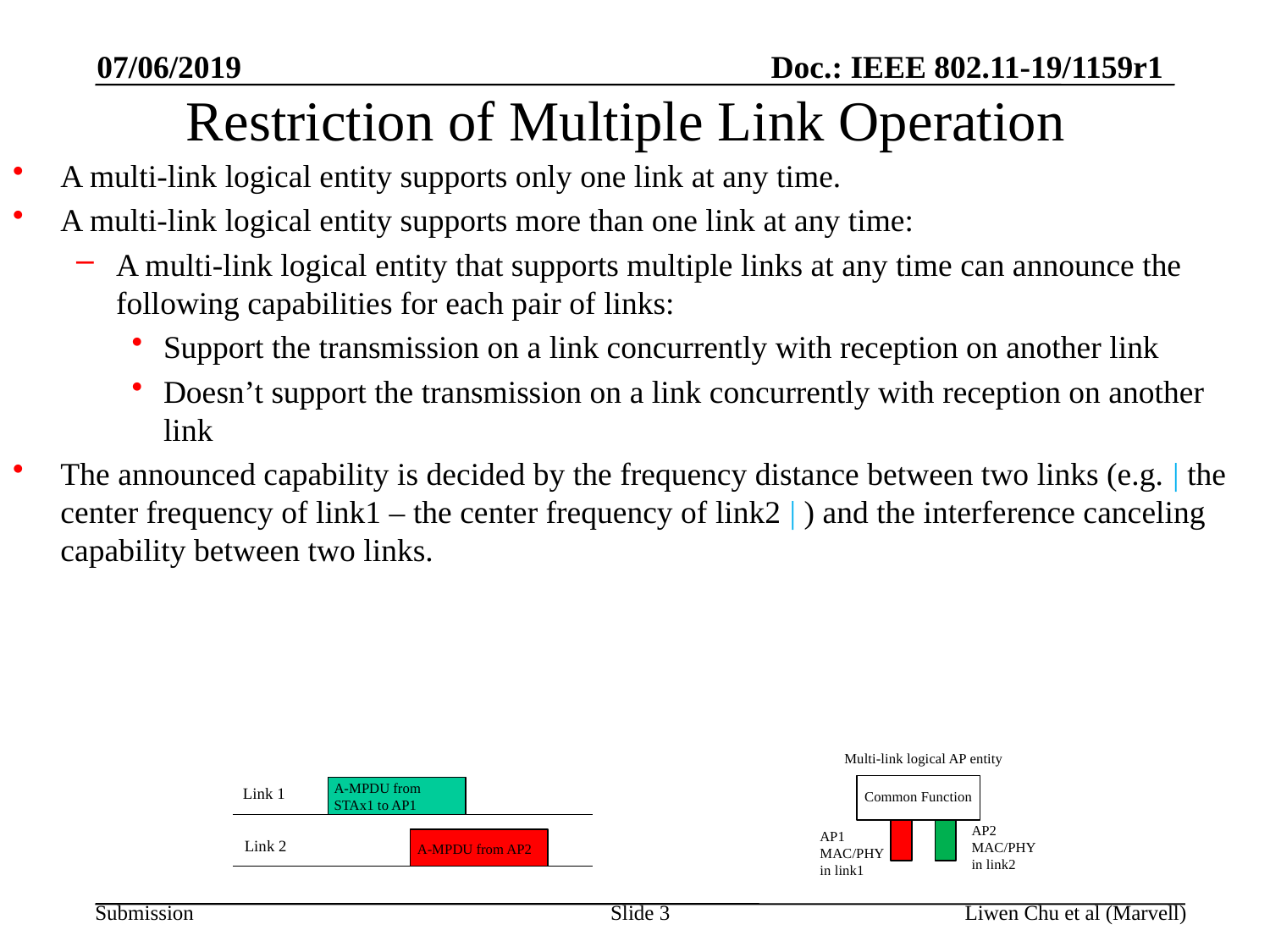

07/06/2019
# Restriction of Multiple Link Operation
A multi-link logical entity supports only one link at any time.
A multi-link logical entity supports more than one link at any time:
A multi-link logical entity that supports multiple links at any time can announce the following capabilities for each pair of links:
Support the transmission on a link concurrently with reception on another link
Doesn’t support the transmission on a link concurrently with reception on another link
The announced capability is decided by the frequency distance between two links (e.g. | the center frequency of link1 – the center frequency of link2 | ) and the interference canceling capability between two links.

Multi-link logical AP entity
A-MPDU from STAx1 to AP1

Link 1

Common Function
AP2 MAC/PHY in link2
AP1 MAC/PHY in link1
Link 2

A-MPDU from AP2
Slide 3
Liwen Chu et al (Marvell)